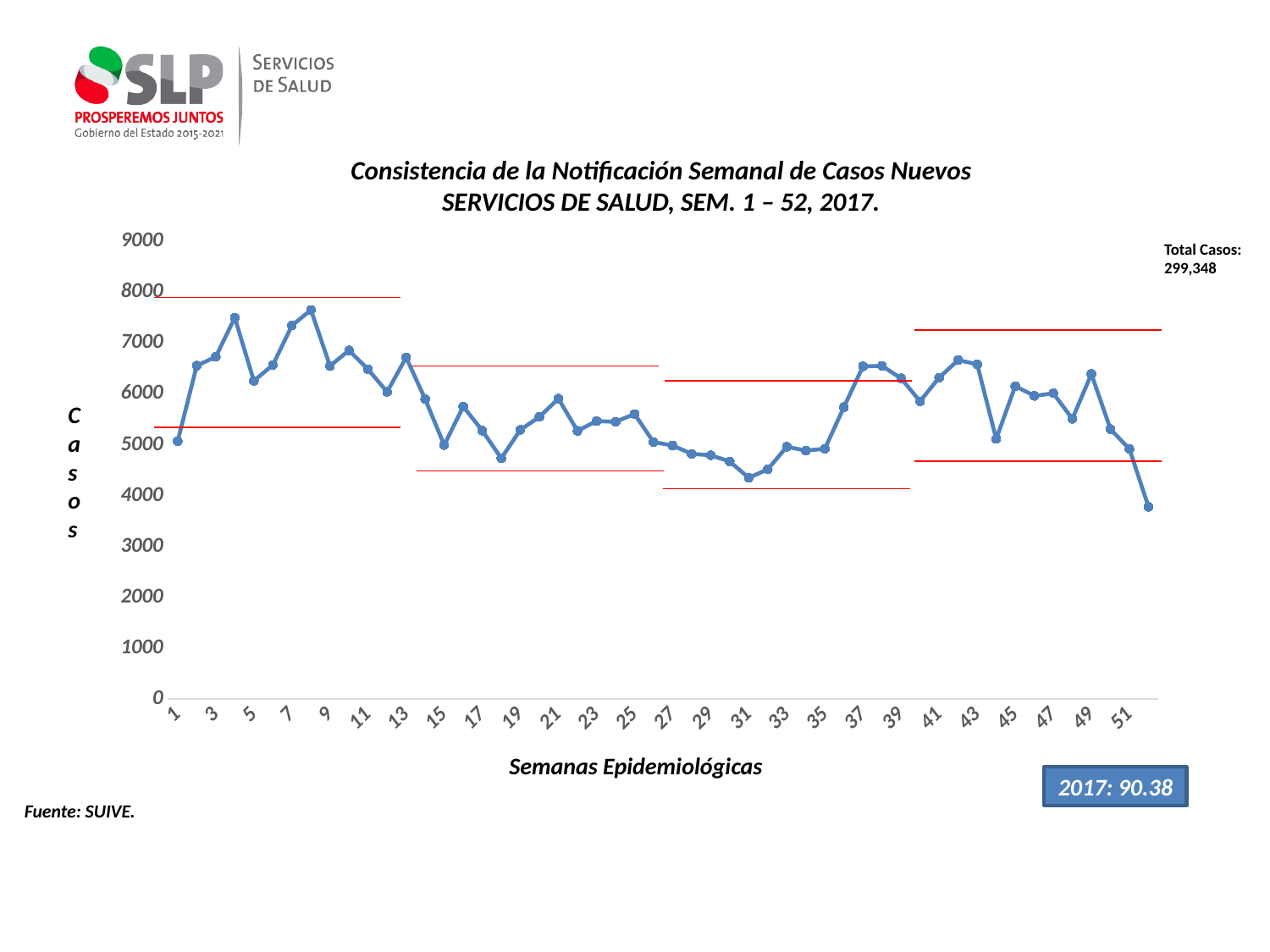

Consistencia de la Notificación Semanal de Casos Nuevos
SERVICIOS DE SALUD, SEM. 1 – 52, 2017.

### Chart

| Category | Serie 1 |
|---|---|
| 1 | 5075.0 |
| 2 | 6559.0 |
| 3 | 6732.0 |
| 4 | 7502.0 |
| 5 | 6259.0 |
| 6 | 6573.0 |
| 7 | 7348.0 |
| 8 | 7653.0 |
| 9 | 6553.0 |
| 10 | 6859.0 |
| 11 | 6486.0 |
| 12 | 6043.0 |
| 13 | 6720.0 |
| 14 | 5900.0 |
| 15 | 4998.0 |
| 16 | 5754.0 |
| 17 | 5281.0 |
| 18 | 4736.0 |
| 19 | 5297.0 |
| 20 | 5551.0 |
| 21 | 5910.0 |
| 22 | 5276.0 |
| 23 | 5470.0 |
| 24 | 5454.0 |
| 25 | 5607.0 |
| 26 | 5056.0 |
| 27 | 4988.0 |
| 28 | 4824.0 |
| 29 | 4797.0 |
| 30 | 4675.0 |
| 31 | 4353.0 |
| 32 | 4522.0 |
| 33 | 4964.0 |
| 34 | 4888.0 |
| 35 | 4925.0 |
| 36 | 5743.0 |
| 37 | 6544.0 |
| 38 | 6554.0 |
| 39 | 6309.0 |
| 40 | 5858.0 |
| 41 | 6323.0 |
| 42 | 6669.0 |
| 43 | 6585.0 |
| 44 | 5118.0 |
| 45 | 6158.0 |
| 46 | 5964.0 |
| 47 | 6015.0 |
| 48 | 5513.0 |
| 49 | 6394.0 |
| 50 | 5311.0 |
| 51 | 4919.0 |
| 52 | 3783.0 |
Total Casos: 299,348
Casos
Semanas Epidemiológicas
2017: 90.38
Fuente: SUIVE.